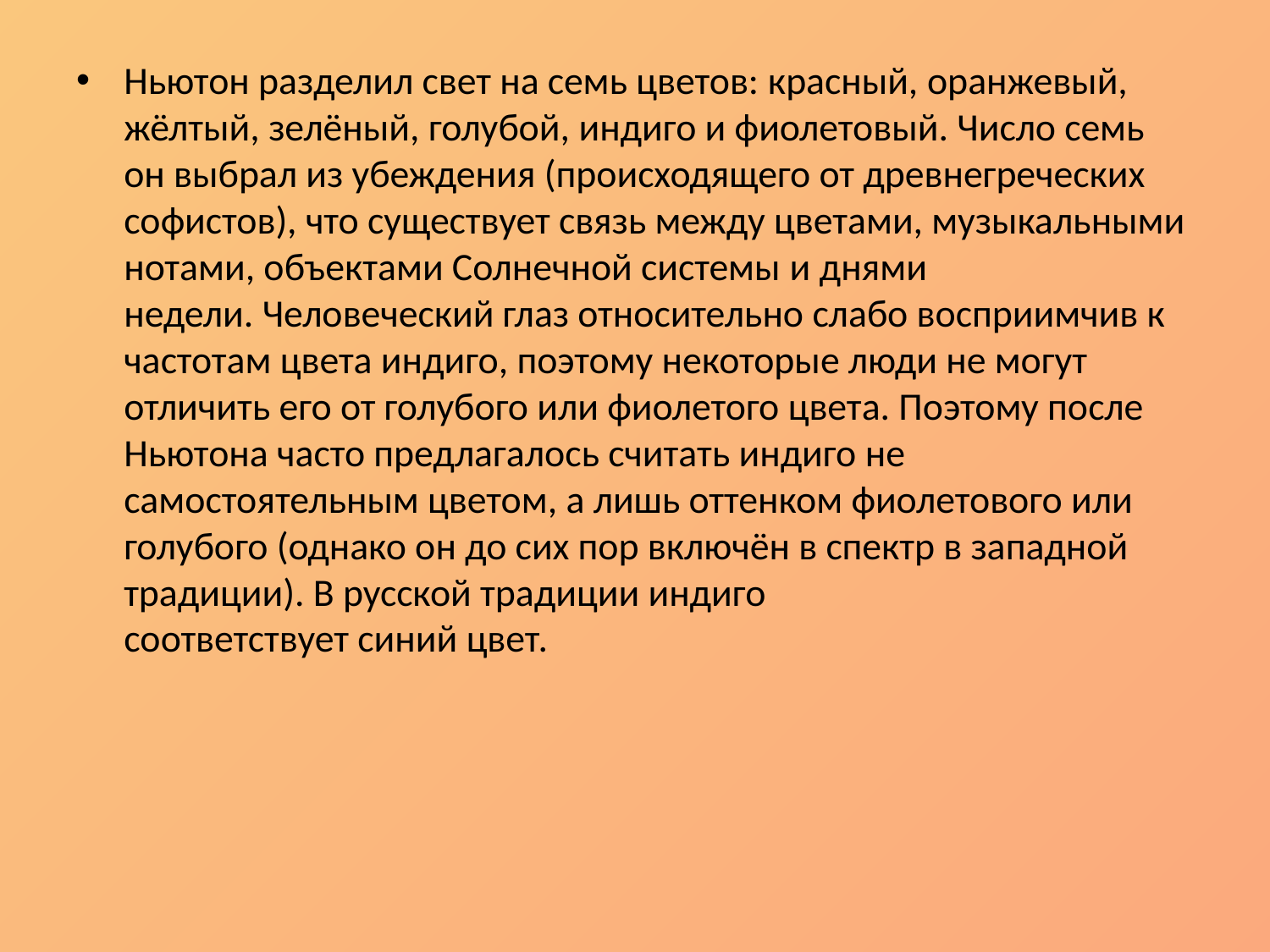

Ньютон разделил свет на семь цветов: красный, оранжевый, жёлтый, зелёный, голубой, индиго и фиолетовый. Число семь он выбрал из убеждения (происходящего от древнегреческих софистов), что существует связь между цветами, музыкальными нотами, объектами Солнечной системы и днями недели. Человеческий глаз относительно слабо восприимчив к частотам цвета индиго, поэтому некоторые люди не могут отличить его от голубого или фиолетого цвета. Поэтому после Ньютона часто предлагалось считать индиго не самостоятельным цветом, а лишь оттенком фиолетового или голубого (однако он до сих пор включён в спектр в западной традиции). В русской традиции индиго соответствует синий цвет.